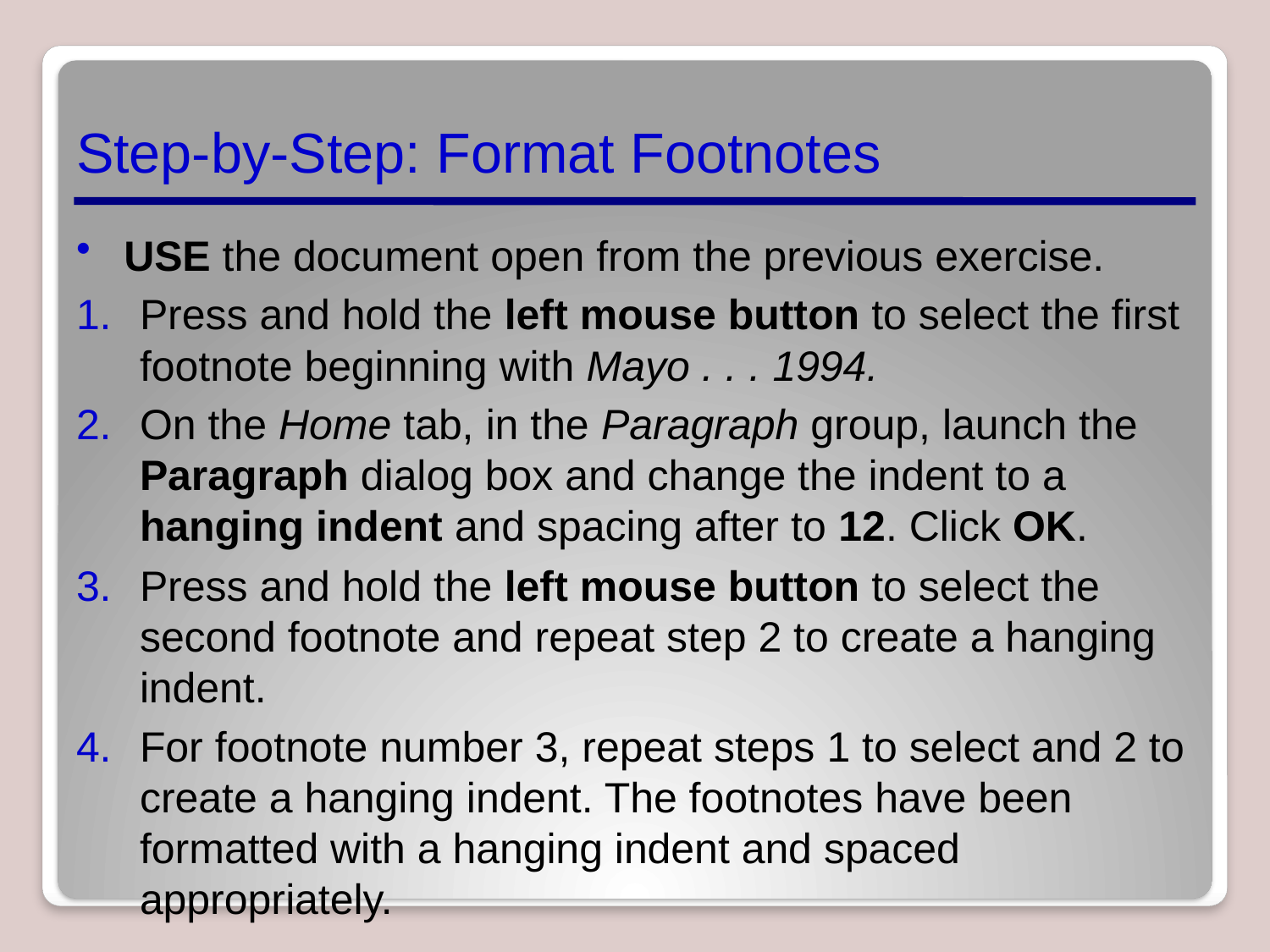

# Step-by-Step: Format Footnotes
USE the document open from the previous exercise.
Press and hold the left mouse button to select the first footnote beginning with Mayo . . . 1994.
On the Home tab, in the Paragraph group, launch the Paragraph dialog box and change the indent to a hanging indent and spacing after to 12. Click OK.
Press and hold the left mouse button to select the second footnote and repeat step 2 to create a hanging indent.
For footnote number 3, repeat steps 1 to select and 2 to create a hanging indent. The footnotes have been formatted with a hanging indent and spaced appropriately.